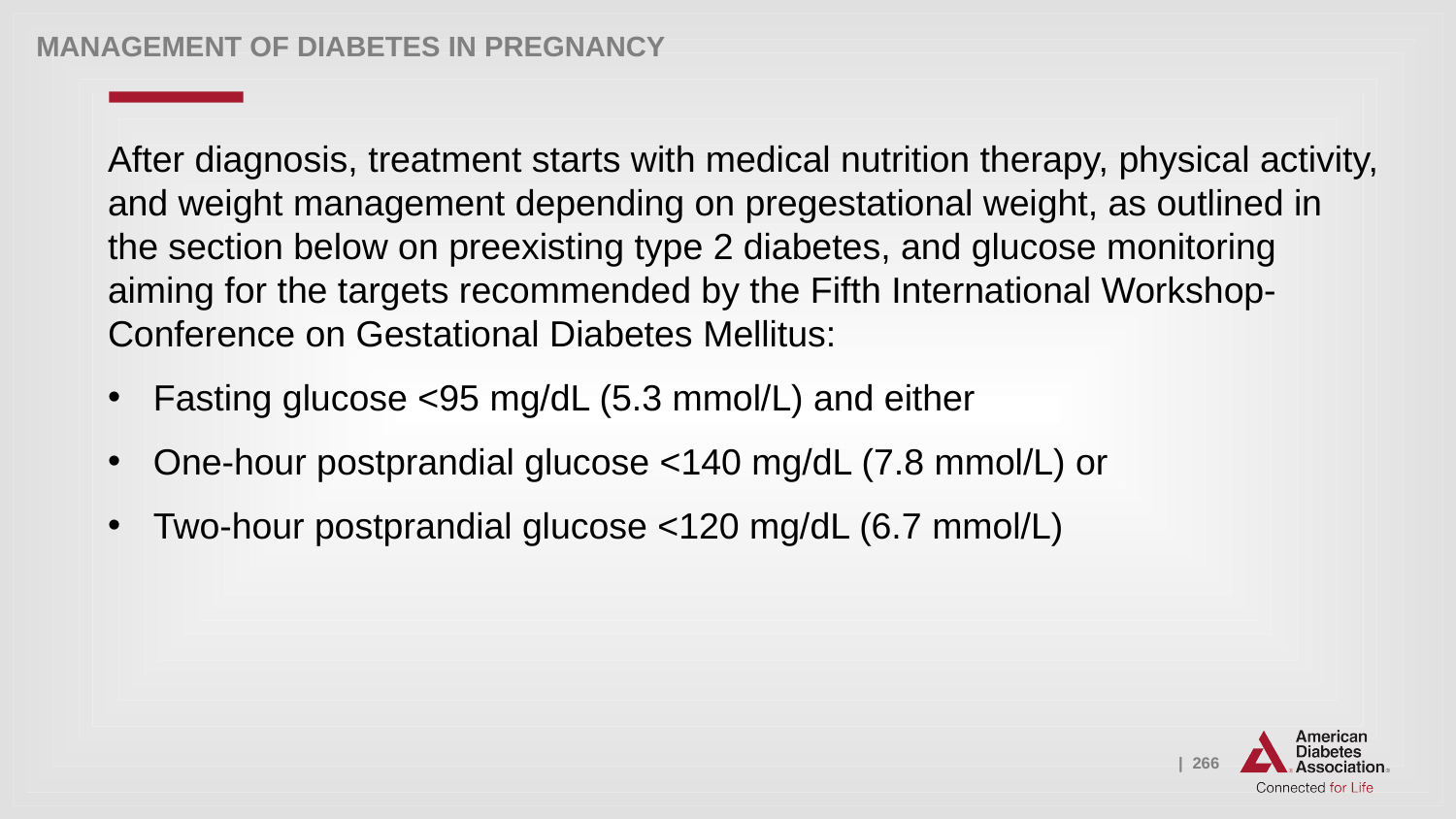

Management of Diabetes in Pregnancy
After diagnosis, treatment starts with medical nutrition therapy, physical activity, and weight management depending on pregestational weight, as outlined in the section below on preexisting type 2 diabetes, and glucose monitoring aiming for the targets recommended by the Fifth International Workshop-Conference on Gestational Diabetes Mellitus:
Fasting glucose <95 mg/dL (5.3 mmol/L) and either
One-hour postprandial glucose <140 mg/dL (7.8 mmol/L) or
Two-hour postprandial glucose <120 mg/dL (6.7 mmol/L)